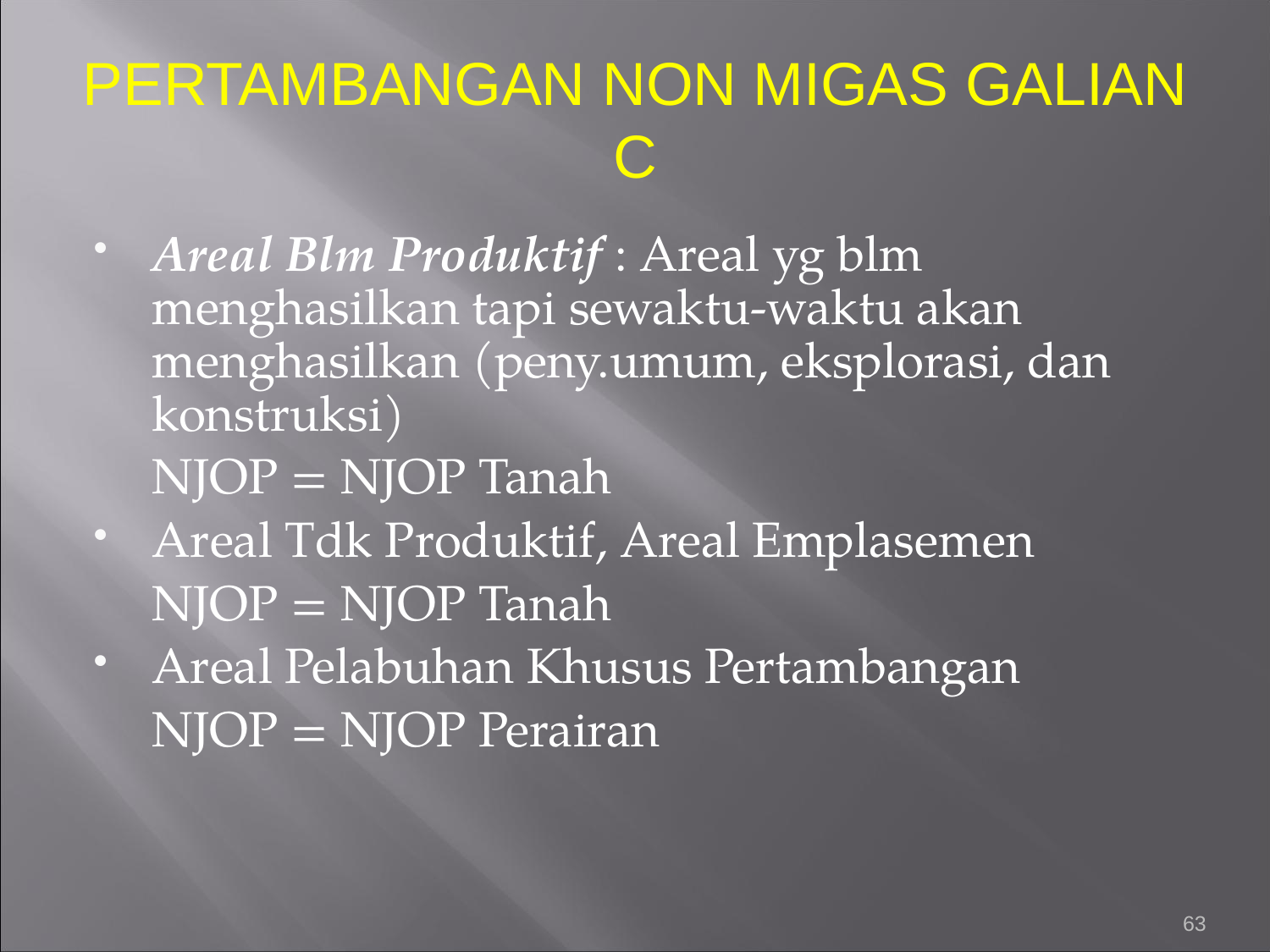

# PERTAMBANGAN NON MIGAS GALIAN C
Areal Blm Produktif : Areal yg blm menghasilkan tapi sewaktu-waktu akan menghasilkan (peny.umum, eksplorasi, dan konstruksi)
	NJOP = NJOP Tanah
Areal Tdk Produktif, Areal Emplasemen
	NJOP = NJOP Tanah
Areal Pelabuhan Khusus Pertambangan
	NJOP = NJOP Perairan
63